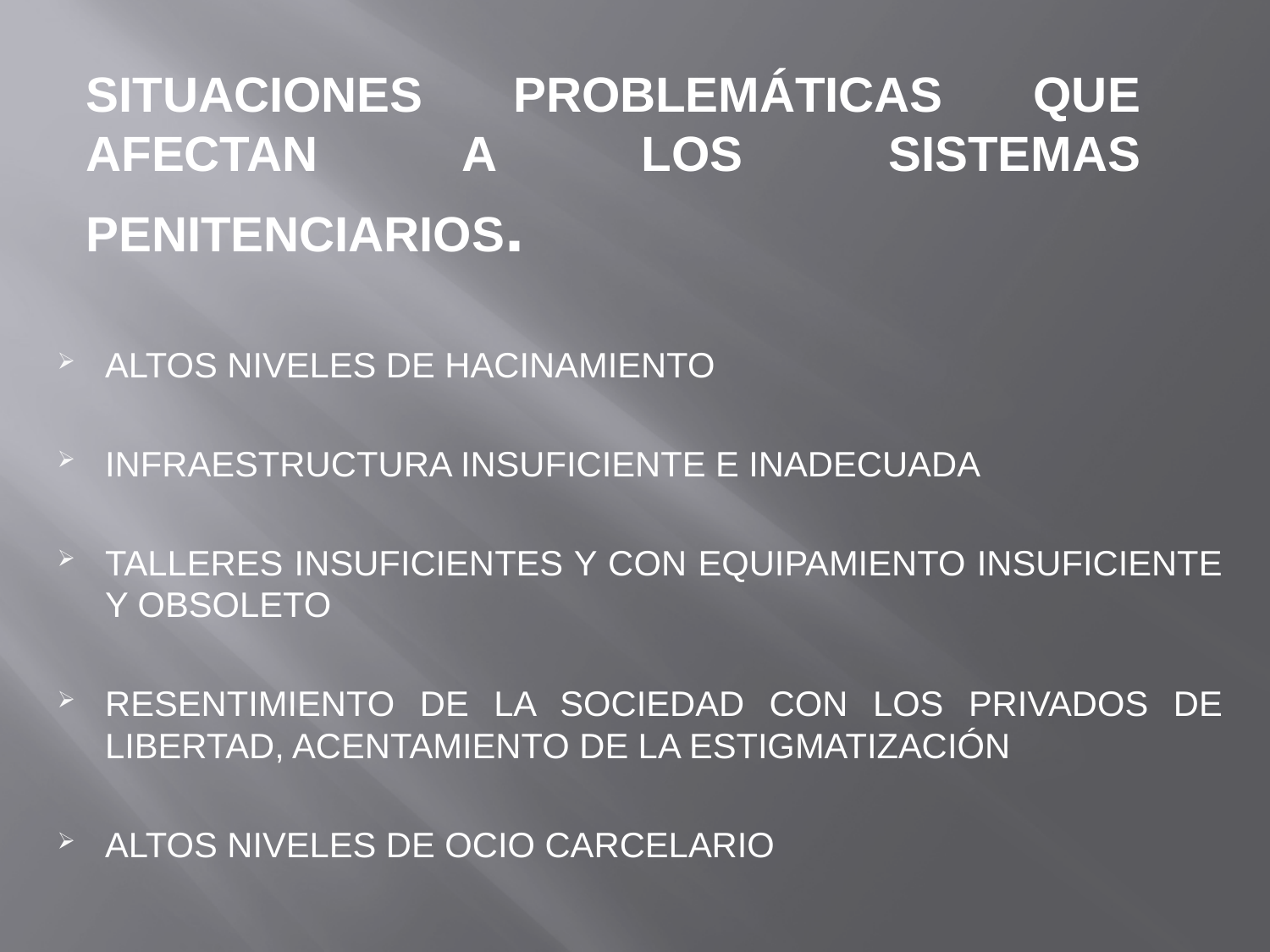

# SITUACIONES PROBLEMÁTICAS QUE AFECTAN A LOS SISTEMAS PENITENCIARIOS.
ALTOS NIVELES DE HACINAMIENTO

INFRAESTRUCTURA INSUFICIENTE E INADECUADA

TALLERES INSUFICIENTES Y CON EQUIPAMIENTO INSUFICIENTE Y OBSOLETO

RESENTIMIENTO DE LA SOCIEDAD CON LOS PRIVADOS DE LIBERTAD, ACENTAMIENTO DE LA ESTIGMATIZACIÓN

ALTOS NIVELES DE OCIO CARCELARIO